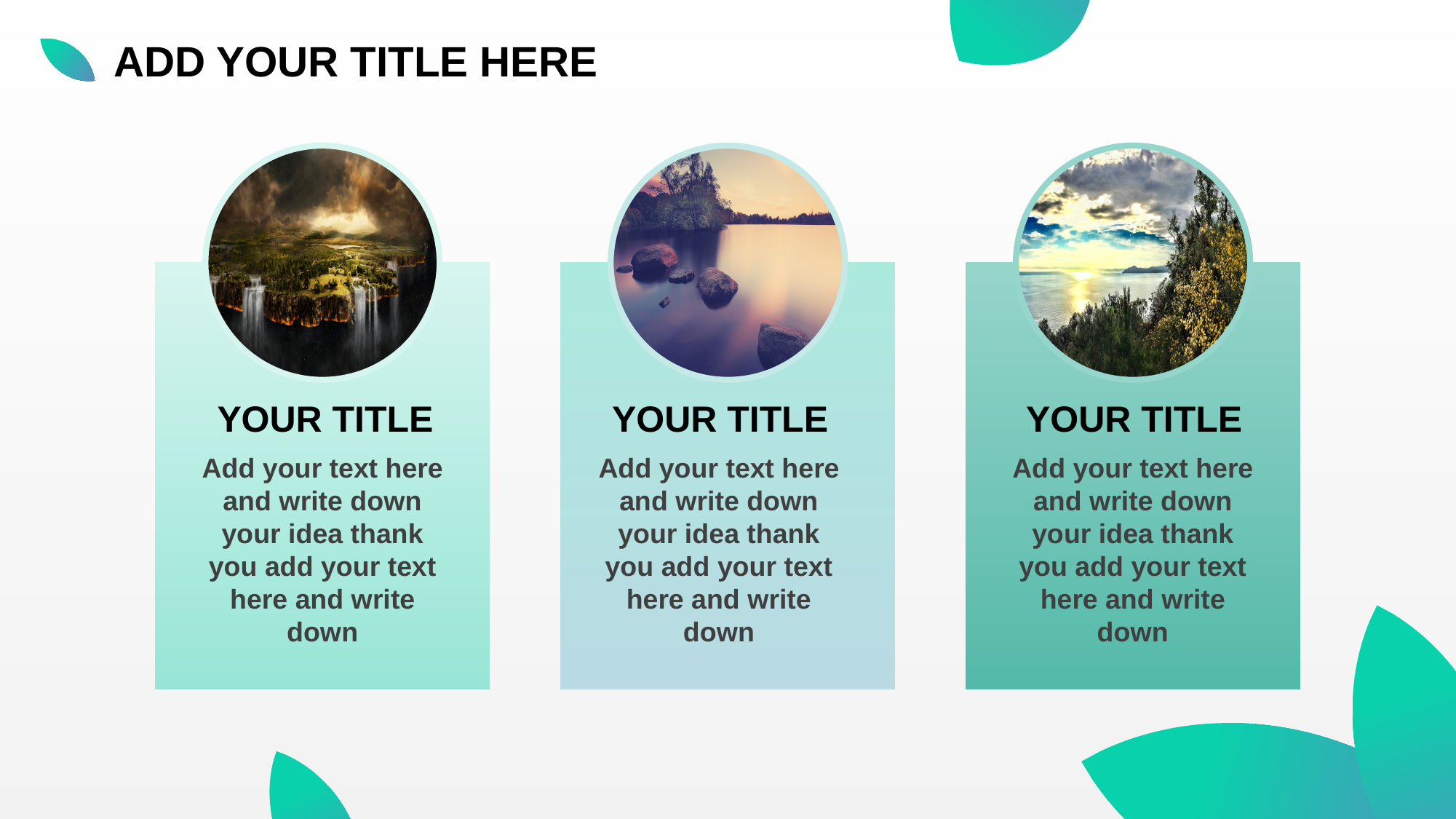

ADD YOUR TITLE HERE

YOUR TITLE
YOUR TITLE
YOUR TITLE
Add your text here and write down your idea thank you add your text here and write down
Add your text here and write down your idea thank you add your text here and write down
Add your text here and write down your idea thank you add your text here and write down